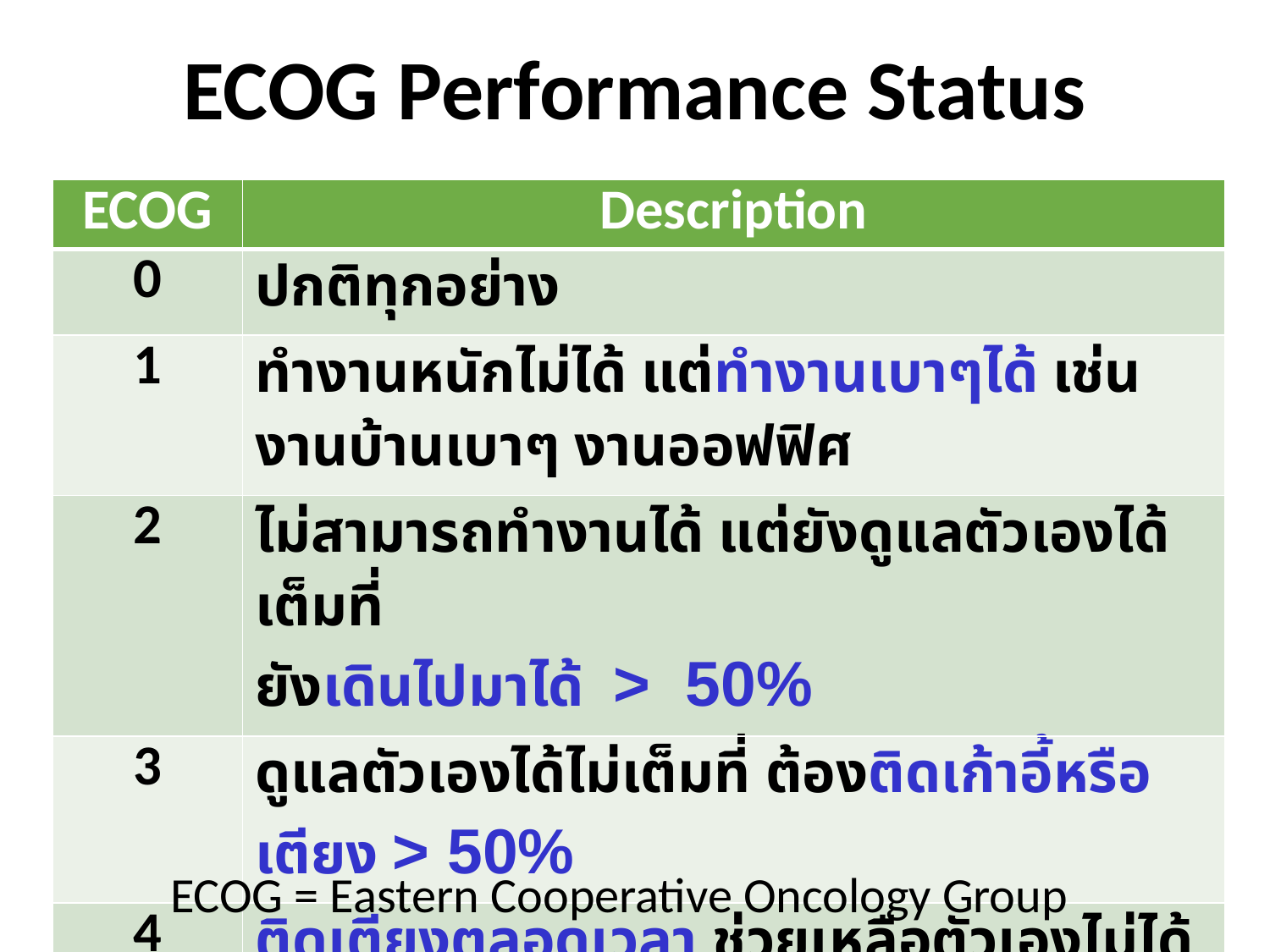

# ECOG Performance Status
| ECOG | Description |
| --- | --- |
| 0 | ปกติทุกอย่าง |
| 1 | ทำงานหนักไม่ได้ แต่ทำงานเบาๆได้ เช่น งานบ้านเบาๆ งานออฟฟิศ |
| 2 | ไม่สามารถทำงานได้ แต่ยังดูแลตัวเองได้เต็มที่ ยังเดินไปมาได้ > 50% |
| 3 | ดูแลตัวเองได้ไม่เต็มที่ ต้องติดเก้าอี้หรือเตียง > 50% |
| 4 | ติดเตียงตลอดเวลา ช่วยเหลือตัวเองไม่ได้เลย |
ECOG = Eastern Cooperative Oncology Group